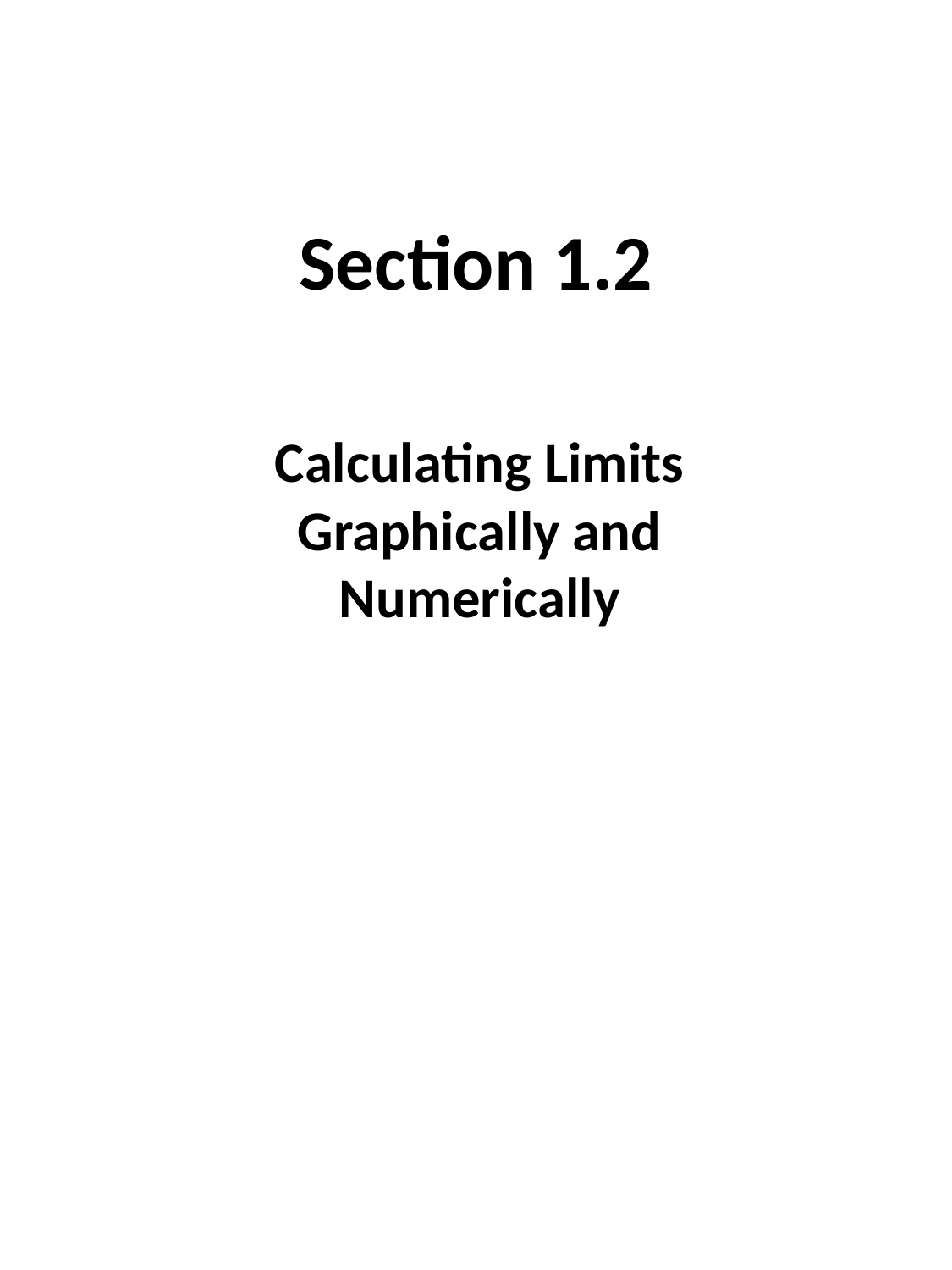

Section 1.2
Calculating Limits Graphically and Numerically